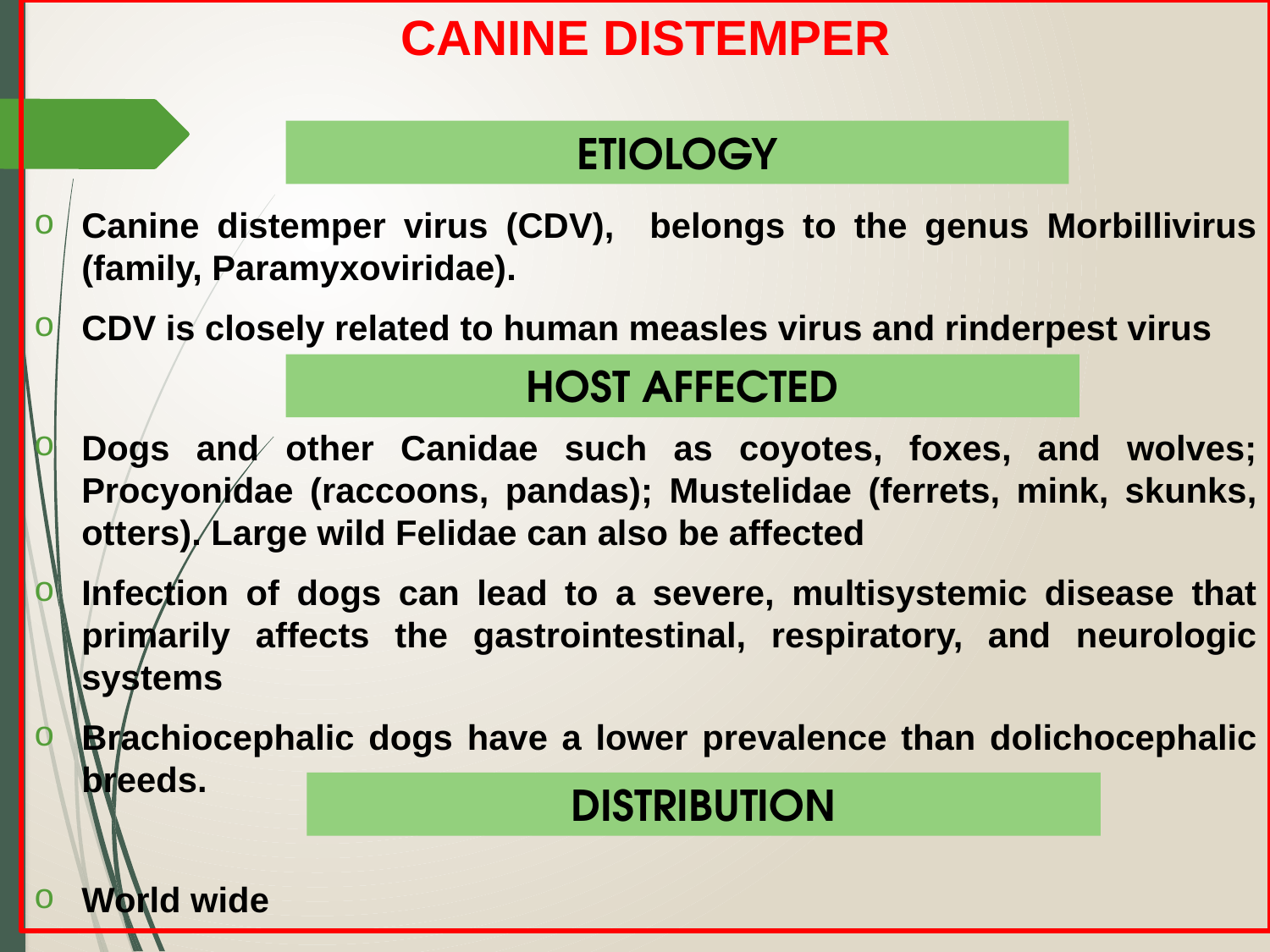

CANINE DISTEMPER

Canine distemper virus (CDV),  belongs to the genus Morbillivirus (family, Paramyxoviridae).
CDV is closely related to human measles virus and rinderpest virus

Dogs and other Canidae such as coyotes, foxes, and wolves; Procyonidae (raccoons, pandas); Mustelidae (ferrets, mink, skunks, otters). Large wild Felidae can also be affected
Infection of dogs can lead to a severe, multisystemic disease that primarily affects the gastrointestinal, respiratory, and neurologic systems
Brachiocephalic dogs have a lower prevalence than dolichocephalic breeds.

World wide
ETIOLOGY
HOST AFFECTED
DISTRIBUTION